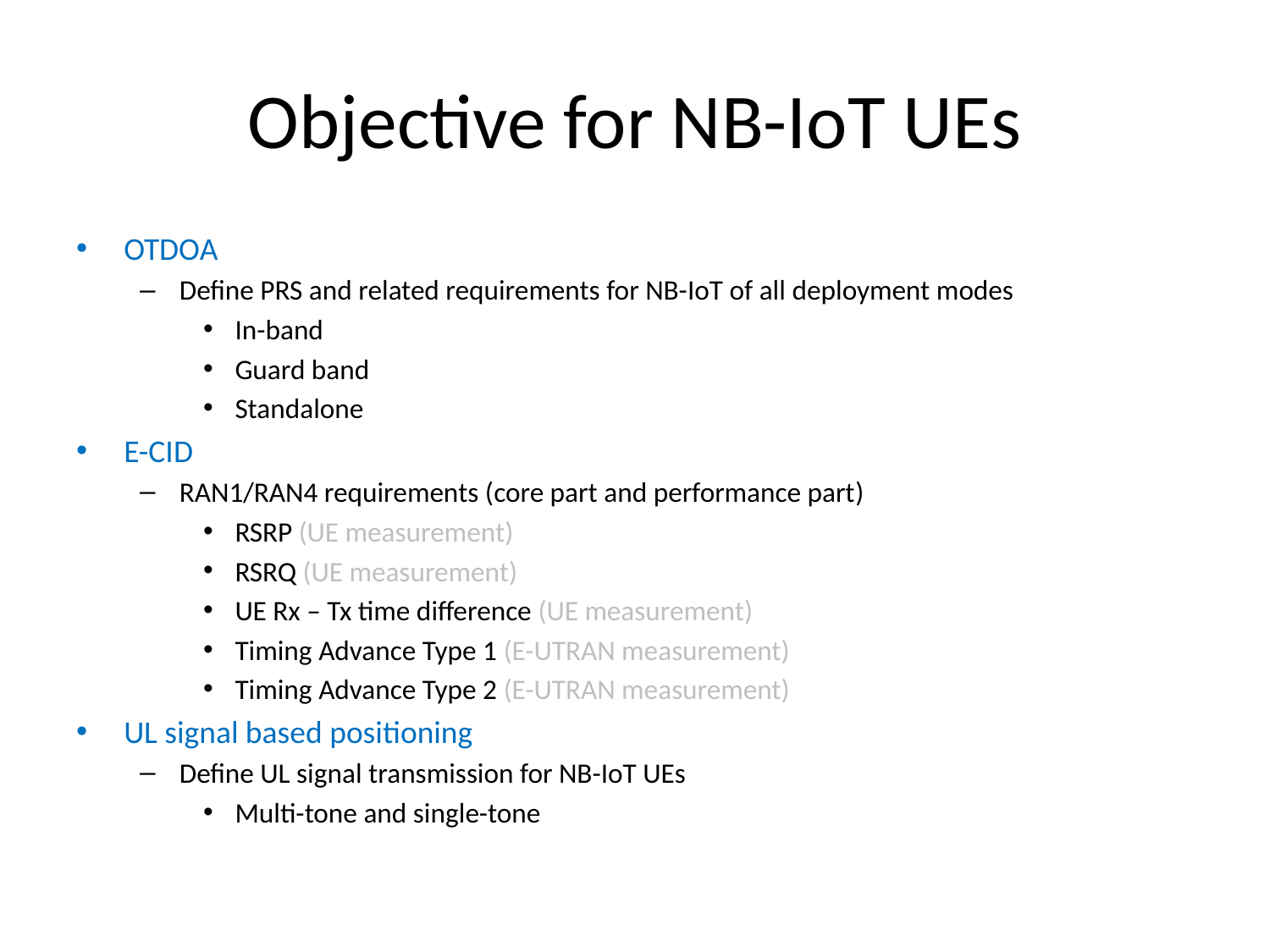

# Objective for NB-IoT UEs
OTDOA
Define PRS and related requirements for NB-IoT of all deployment modes
In-band
Guard band
Standalone
E-CID
RAN1/RAN4 requirements (core part and performance part)
RSRP (UE measurement)
RSRQ (UE measurement)
UE Rx – Tx time difference (UE measurement)
Timing Advance Type 1 (E-UTRAN measurement)
Timing Advance Type 2 (E-UTRAN measurement)
UL signal based positioning
Define UL signal transmission for NB-IoT UEs
Multi-tone and single-tone